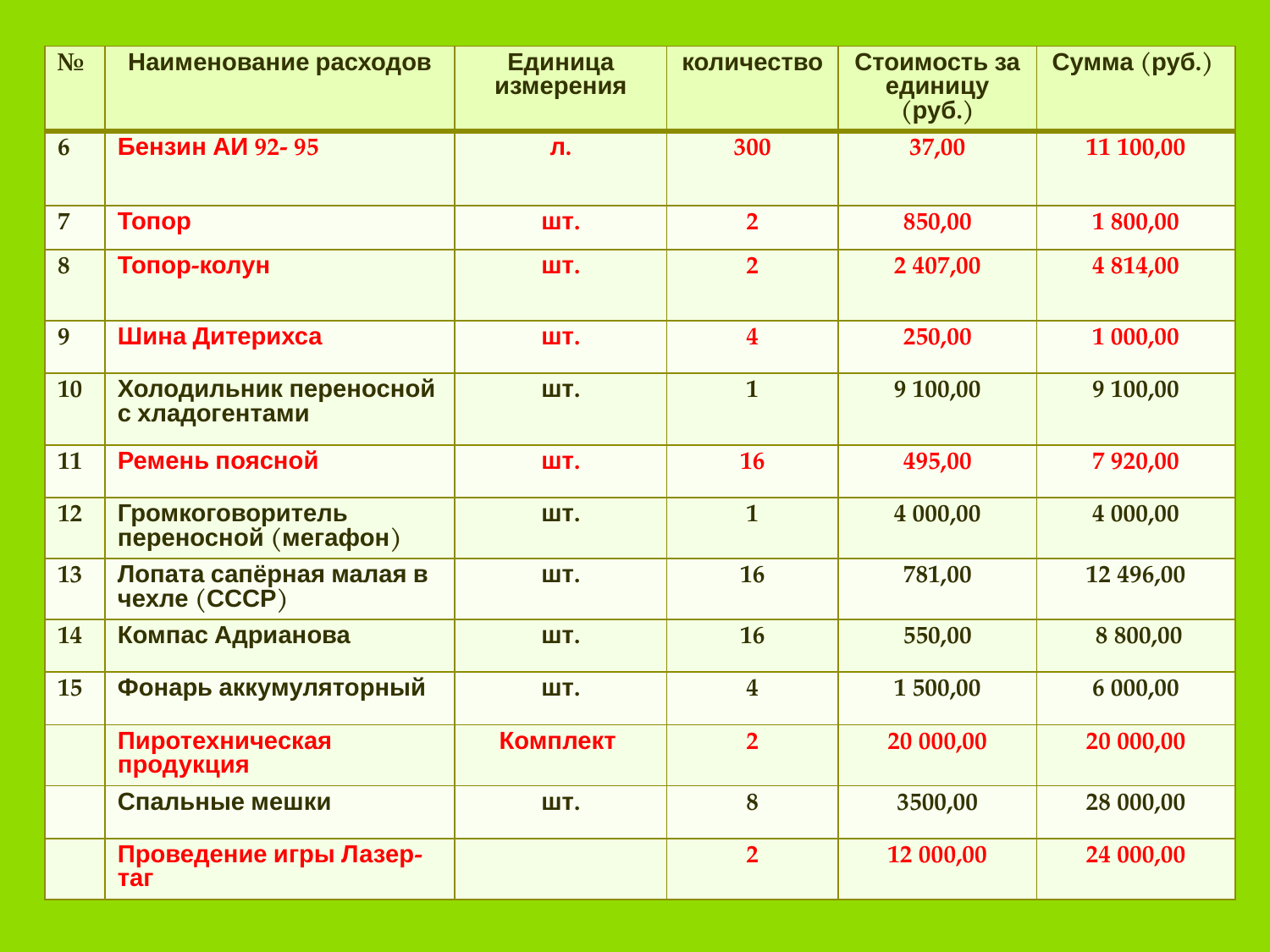

| № | Наименование расходов | Единица измерения | количество | Стоимость за единицу (руб.) | Сумма (руб.) |
| --- | --- | --- | --- | --- | --- |
| 6 | Бензин АИ 92- 95 | л. | 300 | 37,00 | 11 100,00 |
| 7 | Топор | шт. | 2 | 850,00 | 1 800,00 |
| 8 | Топор-колун | шт. | 2 | 2 407,00 | 4 814,00 |
| 9 | Шина Дитерихса | шт. | 4 | 250,00 | 1 000,00 |
| 10 | Холодильник переносной с хладогентами | шт. | 1 | 9 100,00 | 9 100,00 |
| 11 | Ремень поясной | шт. | 16 | 495,00 | 7 920,00 |
| 12 | Громкоговоритель переносной (мегафон) | шт. | 1 | 4 000,00 | 4 000,00 |
| 13 | Лопата сапёрная малая в чехле (СССР) | шт. | 16 | 781,00 | 12 496,00 |
| 14 | Компас Адрианова | шт. | 16 | 550,00 | 8 800,00 |
| 15 | Фонарь аккумуляторный | шт. | 4 | 1 500,00 | 6 000,00 |
|  | Пиротехническая продукция | Комплект | 2 | 20 000,00 | 20 000,00 |
|  | Спальные мешки | шт. | 8 | 3500,00 | 28 000,00 |
|  | Проведение игры Лазер-таг |  | 2 | 12 000,00 | 24 000,00 |

Тент-палатка  походная (шатёр)
Шт.
1
11 000,00
11 000,00